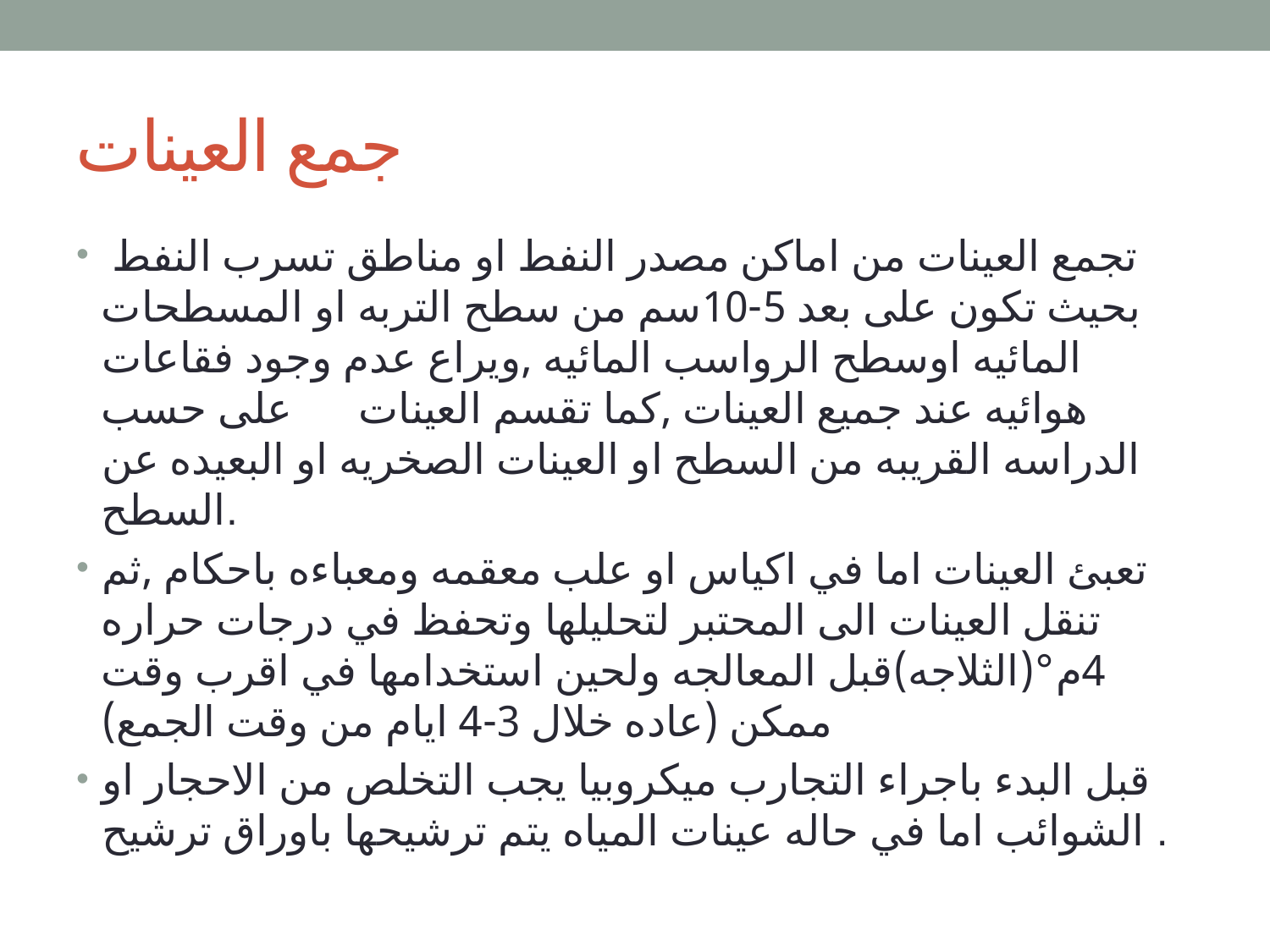

# جمع العينات
تجمع العينات من اماكن مصدر النفط او مناطق تسرب النفط  بحيث تكون على بعد 5-10سم من سطح التربه او المسطحات المائيه اوسطح الرواسب المائيه ,ويراع عدم وجود فقاعات هوائيه عند جميع العينات ,كما تقسم العينات      على حسب الدراسه القريبه من السطح او العينات الصخريه او البعيده عن السطح.
تعبئ العينات اما في اكياس او علب معقمه ومعباءه باحكام ,ثم تنقل العينات الى المحتبر لتحليلها وتحفظ في درجات حراره 4م°(الثلاجه)قبل المعالجه ولحين استخدامها في اقرب وقت ممكن (عاده خلال 3-4 ايام من وقت الجمع)
قبل البدء باجراء التجارب ميكروبيا يجب التخلص من الاحجار او الشوائب اما في حاله عينات المياه يتم ترشيحها باوراق ترشيح .